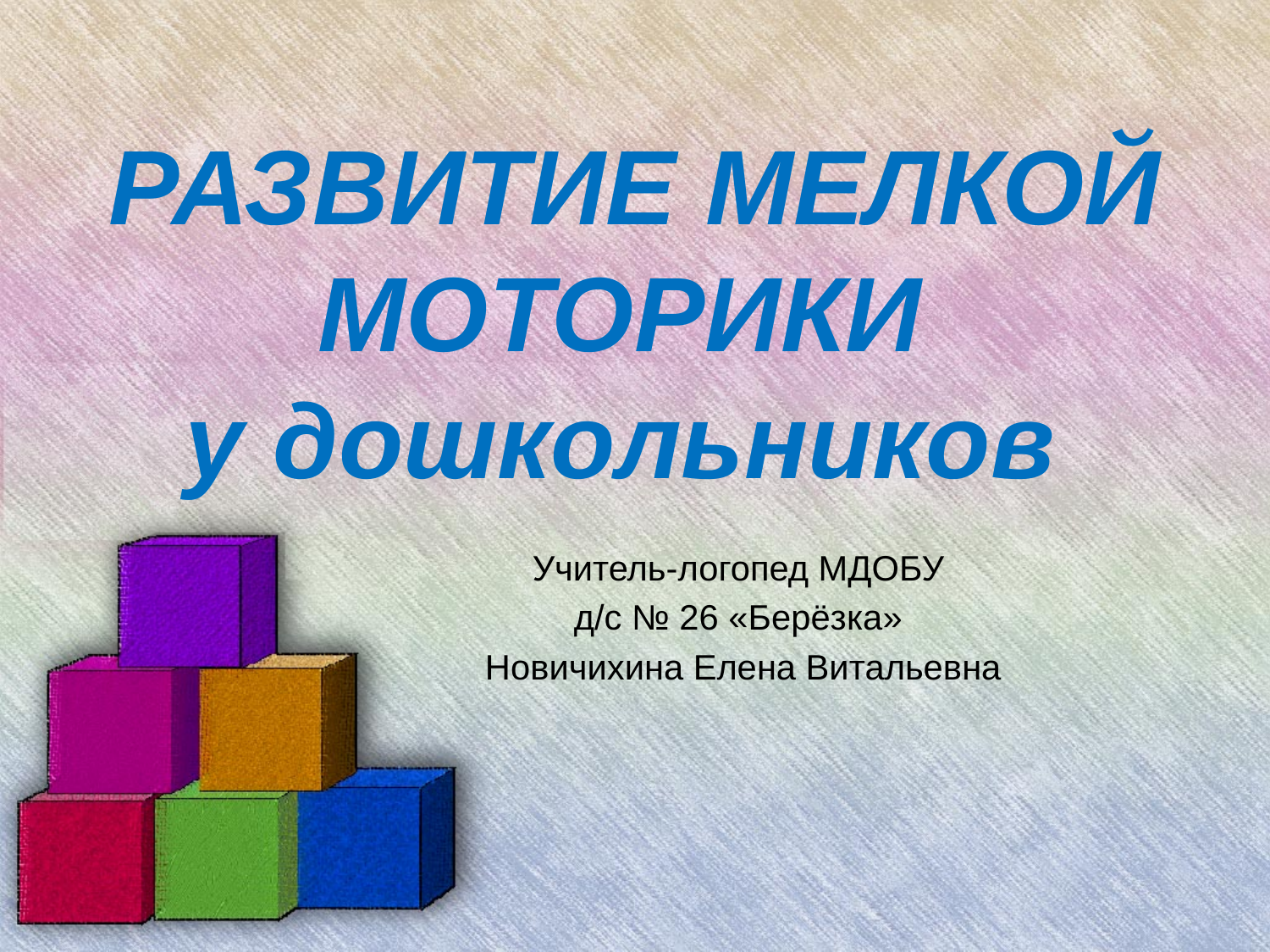

# РАЗВИТИЕ МЕЛКОЙ МОТОРИКИ у дошкольников
Учитель-логопед МДОБУ
д/с № 26 «Берёзка»
Новичихина Елена Витальевна